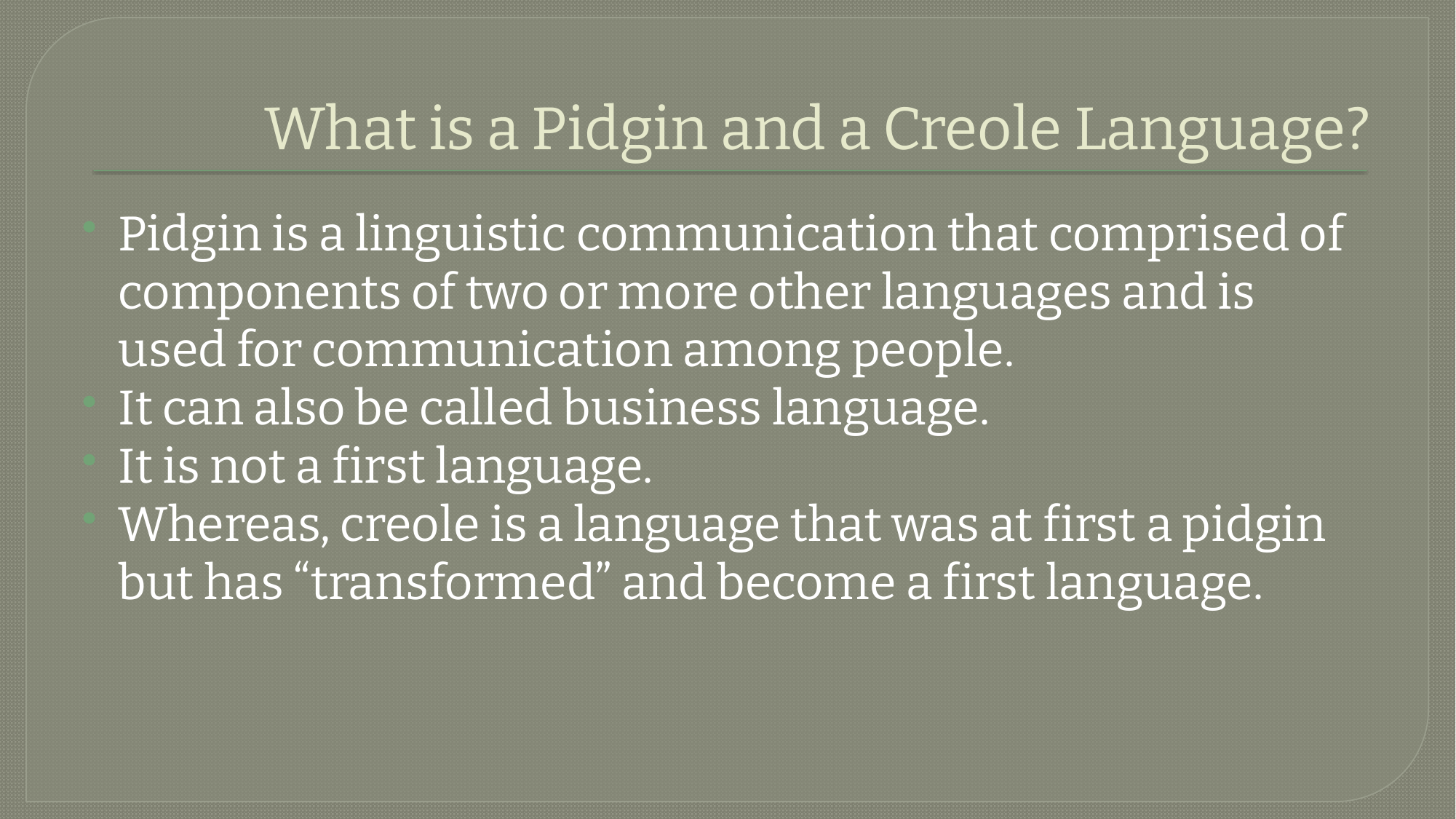

# What is a Pidgin and a Creole Language?
Pidgin is a linguistic communication that comprised of components of two or more other languages and is used for communication among people.
It can also be called business language.
It is not a first language.
Whereas, creole is a language that was at first a pidgin but has “transformed” and become a first language.